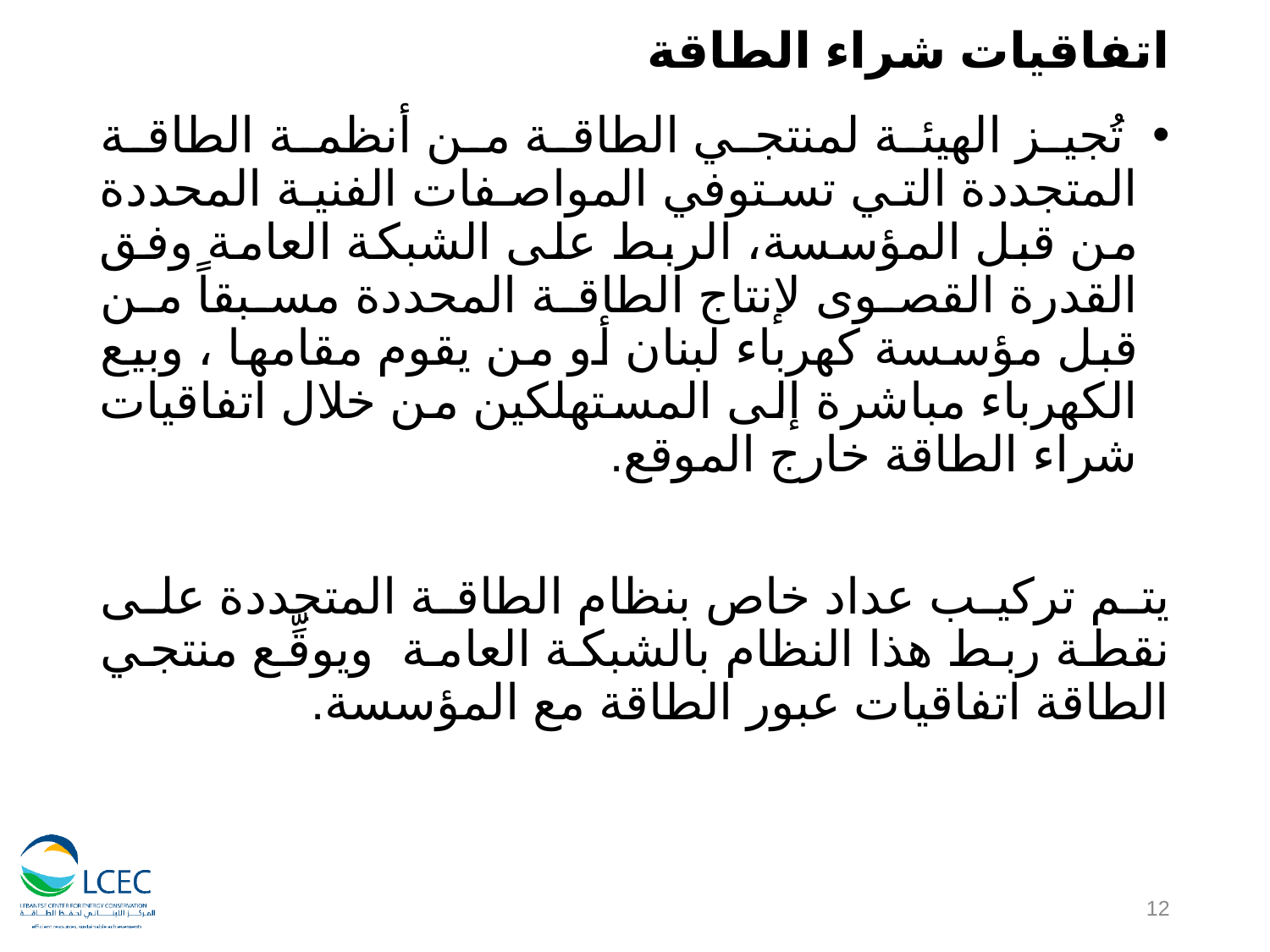

# اتفاقيات شراء الطاقة
 تُجيز الهيئة لمنتجي الطاقة من أنظمة الطاقة المتجددة التي تستوفي المواصفات الفنية المحددة من قبل المؤسسة، الربط على الشبكة العامة وفق القدرة القصوى لإنتاج الطاقة المحددة مسبقاً من قبل مؤسسة كهرباء لبنان أو من يقوم مقامها ، وبيع الكهرباء مباشرة إلى المستهلكين من خلال اتفاقيات شراء الطاقة خارج الموقع.

يتم تركيب عداد خاص بنظام الطاقة المتجددة على نقطة ربط هذا النظام بالشبكة العامة  ويوقِّع منتجي الطاقة اتفاقيات عبور الطاقة مع المؤسسة.

12